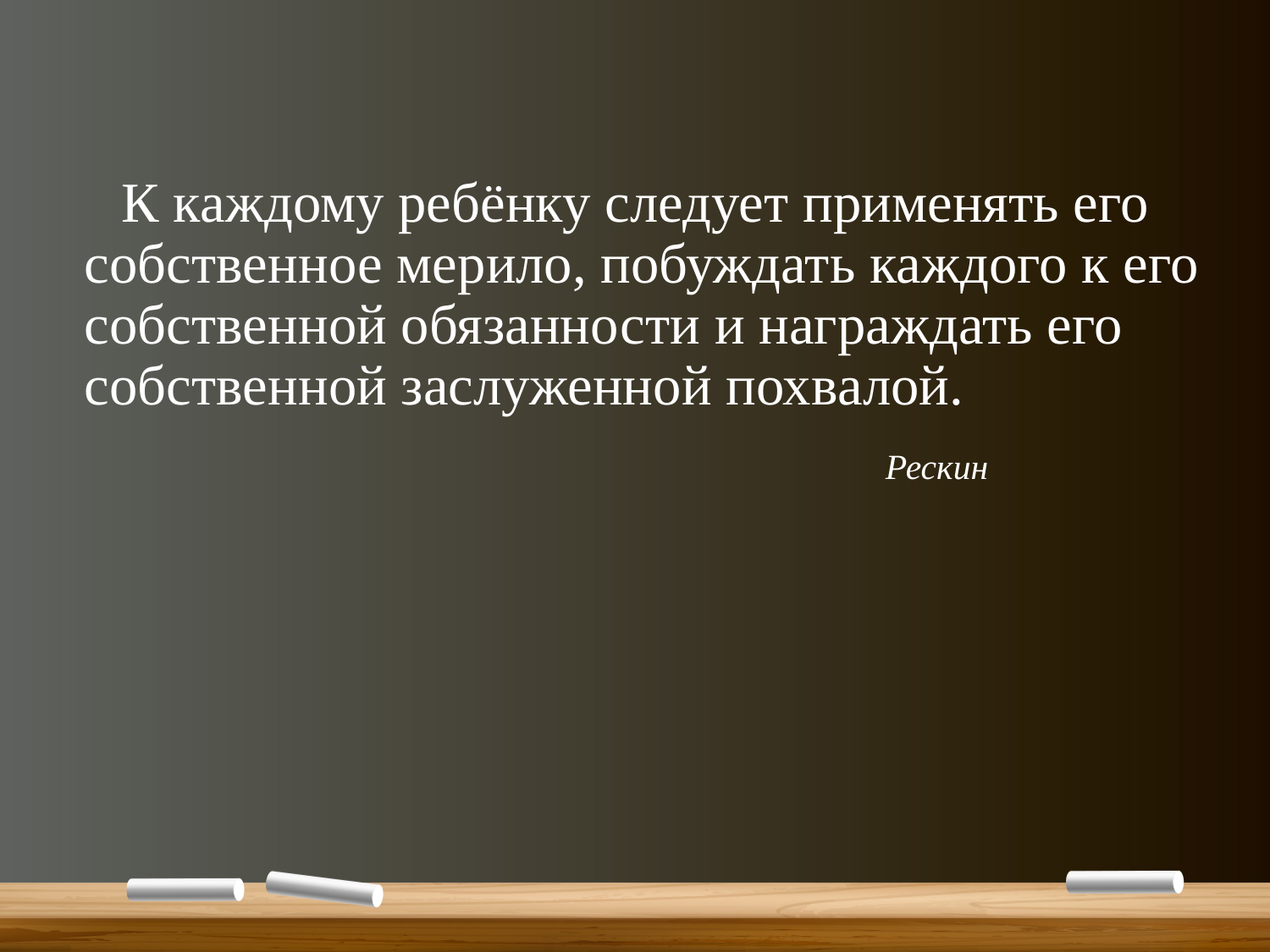

К каждому ребёнку следует применять его собственное мерило, побуждать каждого к его собственной обязанности и награждать его собственной заслуженной похвалой.
                                      Рескин